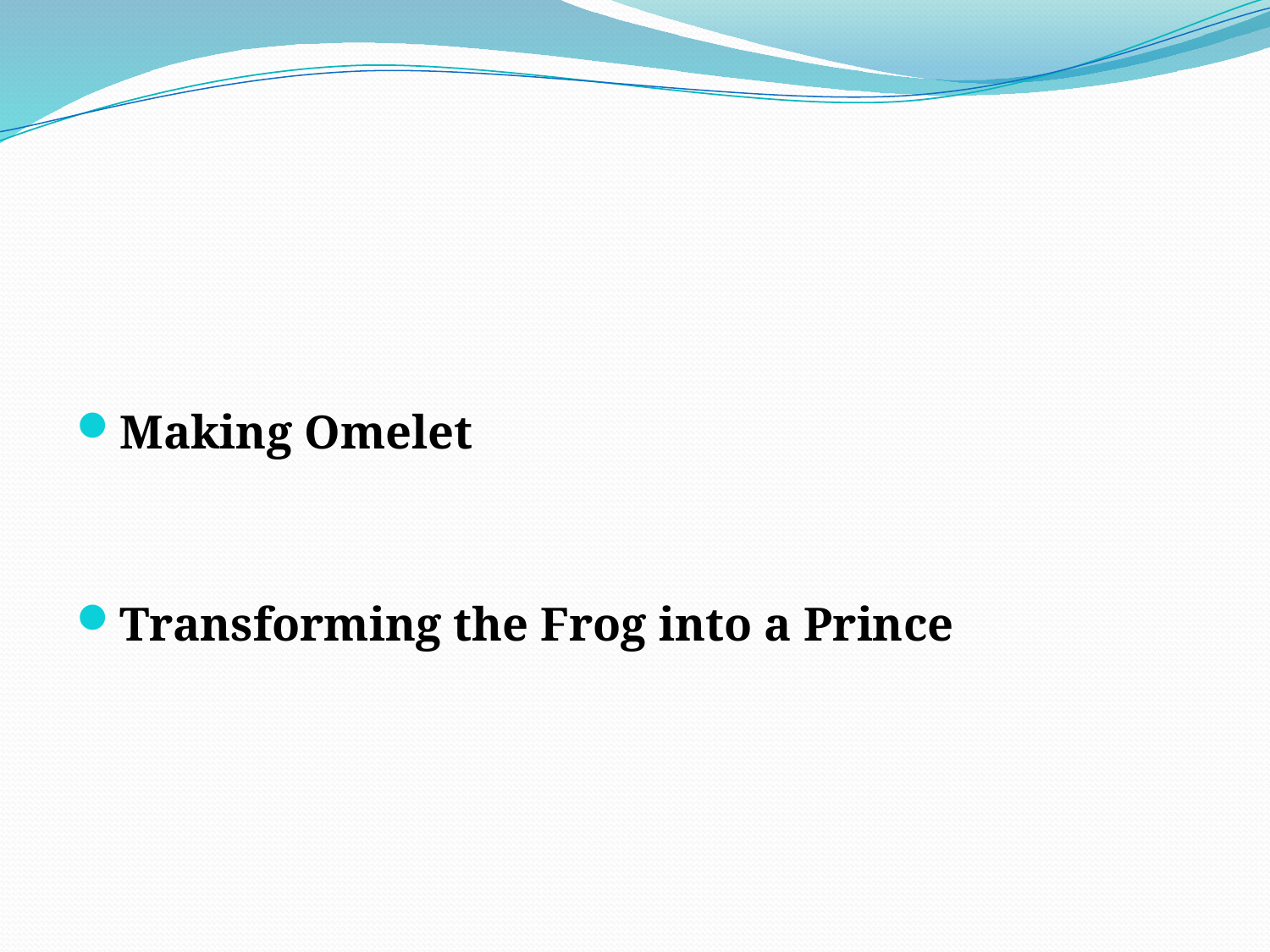

#

Making Omelet

Transforming the Frog into a Prince